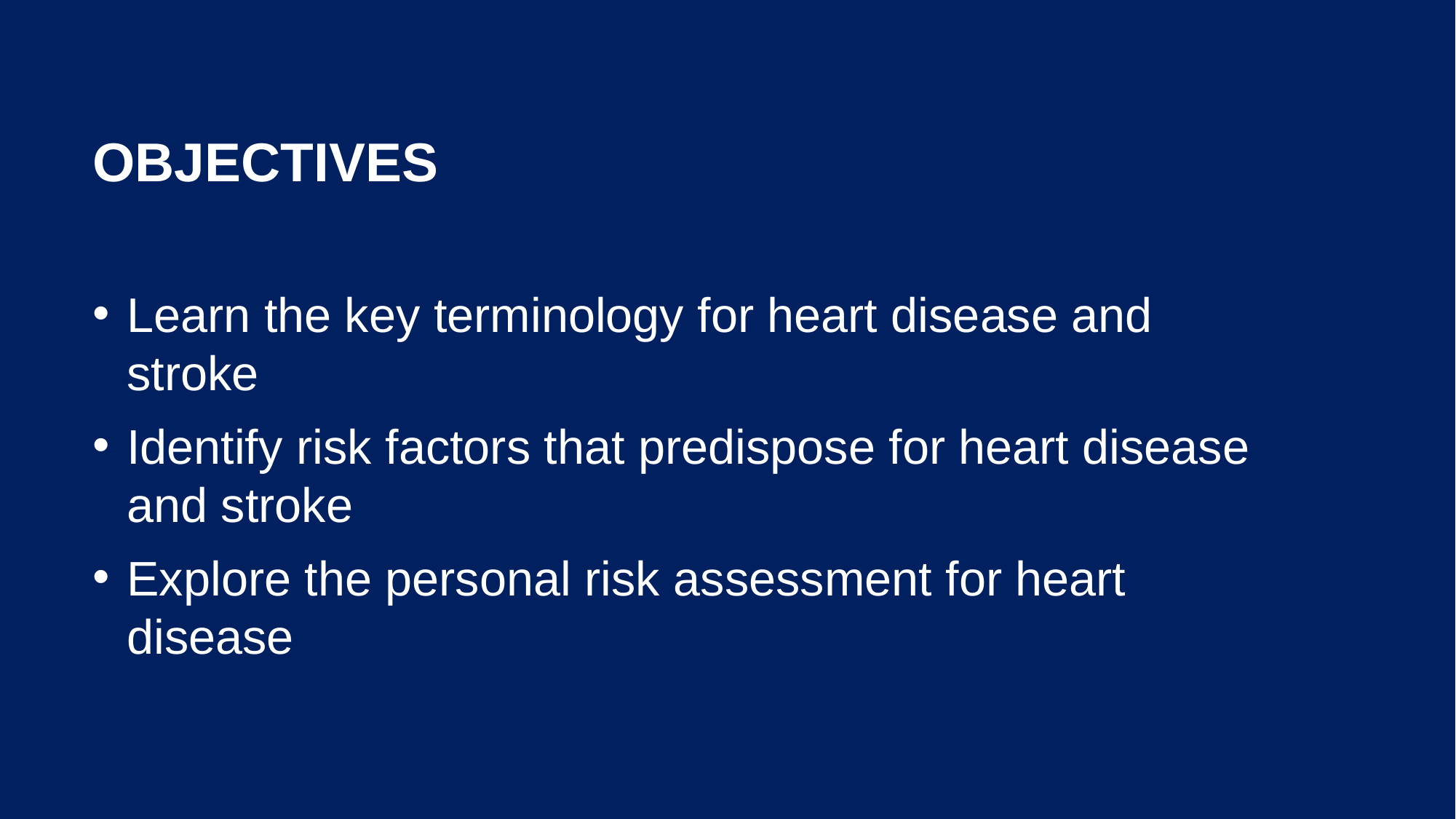

# objectives
Learn the key terminology for heart disease and stroke
Identify risk factors that predispose for heart disease and stroke
Explore the personal risk assessment for heart disease